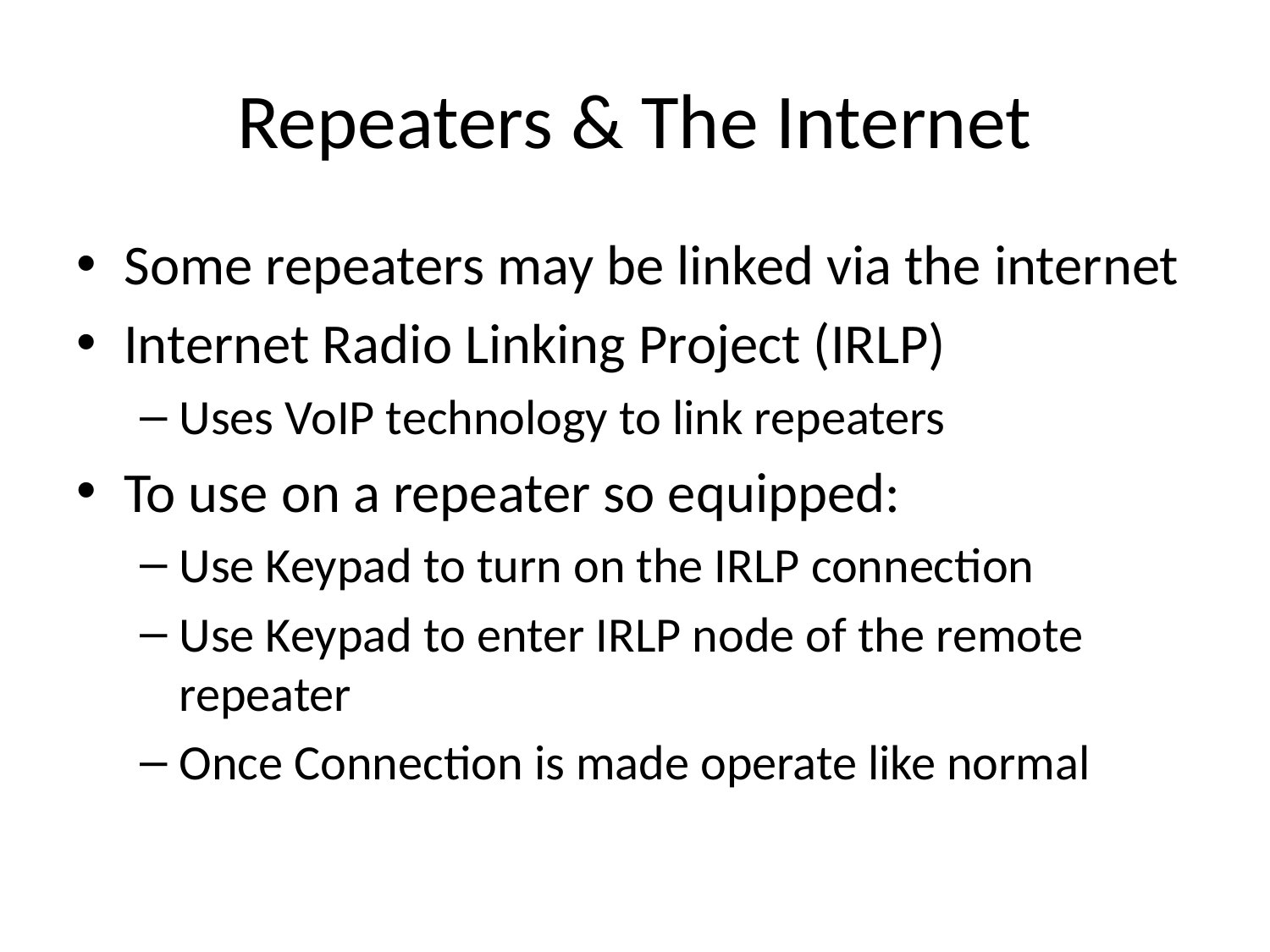

# Repeaters & The Internet
Some repeaters may be linked via the internet
Internet Radio Linking Project (IRLP)
Uses VoIP technology to link repeaters
To use on a repeater so equipped:
Use Keypad to turn on the IRLP connection
Use Keypad to enter IRLP node of the remote repeater
Once Connection is made operate like normal